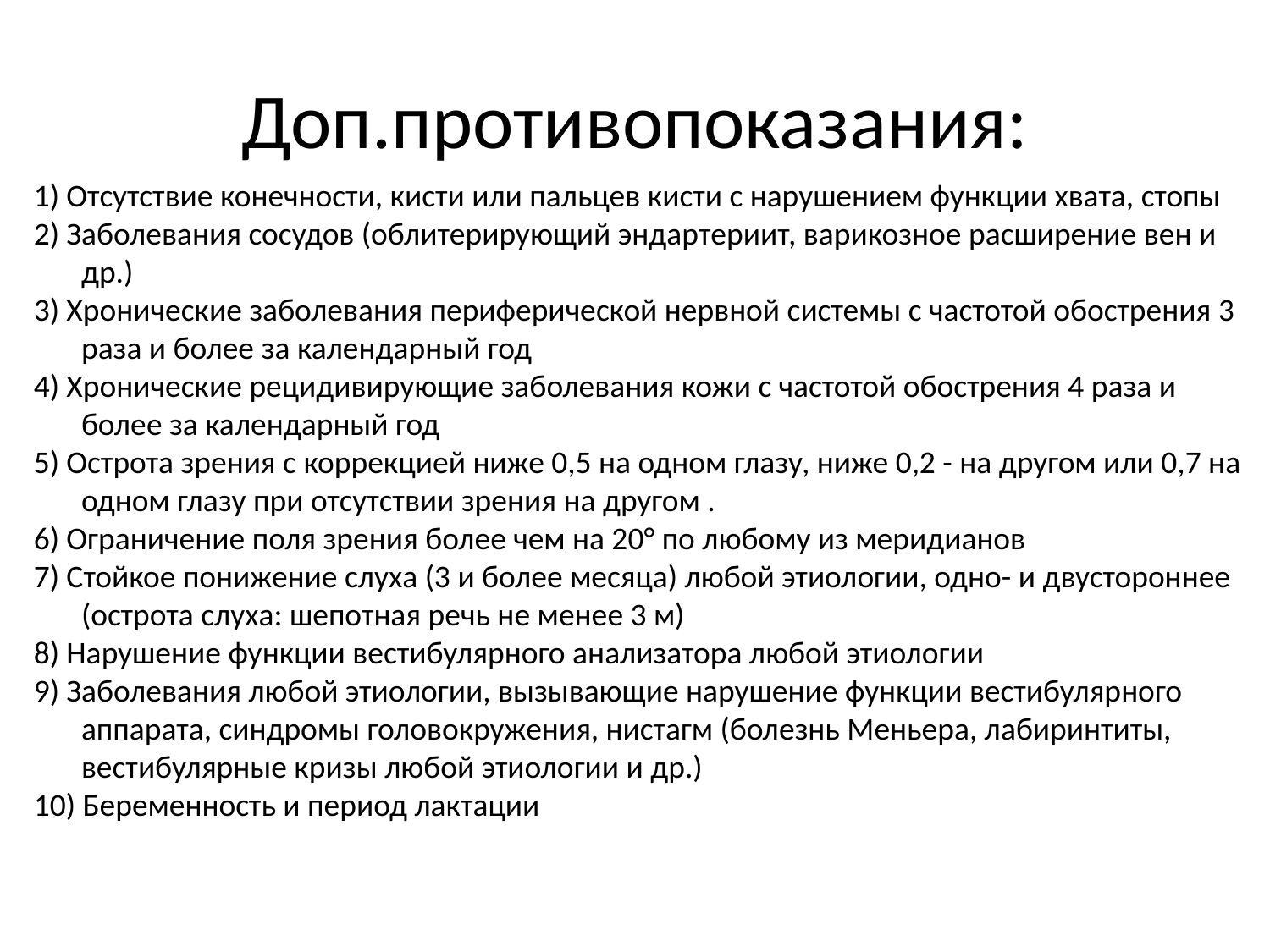

Доп.противопоказания:
1) Отсутствие конечности, кисти или пальцев кисти с нарушением функции хвата, стопы
2) Заболевания сосудов (облитерирующий эндартериит, варикозное расширение вен и др.)
3) Хронические заболевания периферической нервной системы с частотой обострения 3 раза и более за календарный год
4) Хронические рецидивирующие заболевания кожи с частотой обострения 4 раза и более за календарный год
5) Острота зрения с коррекцией ниже 0,5 на одном глазу, ниже 0,2 - на другом или 0,7 на одном глазу при отсутствии зрения на другом .
6) Ограничение поля зрения более чем на 20° по любому из меридианов
7) Стойкое понижение слуха (3 и более месяца) любой этиологии, одно- и двустороннее (острота слуха: шепотная речь не менее 3 м)
8) Нарушение функции вестибулярного анализатора любой этиологии
9) Заболевания любой этиологии, вызывающие нарушение функции вестибулярного аппарата, синдромы головокружения, нистагм (болезнь Меньера, лабиринтиты, вестибулярные кризы любой этиологии и др.)
10) Беременность и период лактации